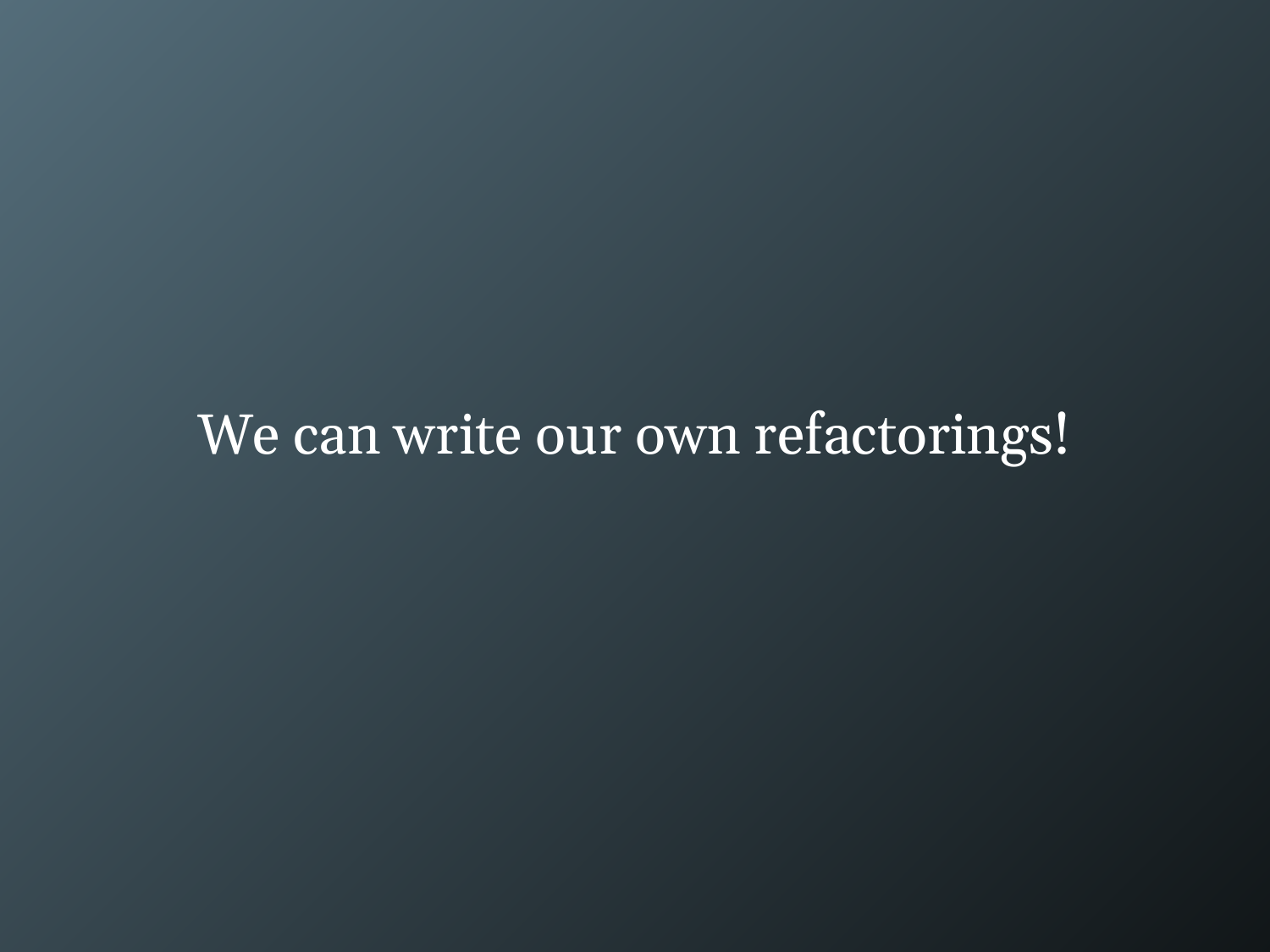

# We can write our own refactorings!